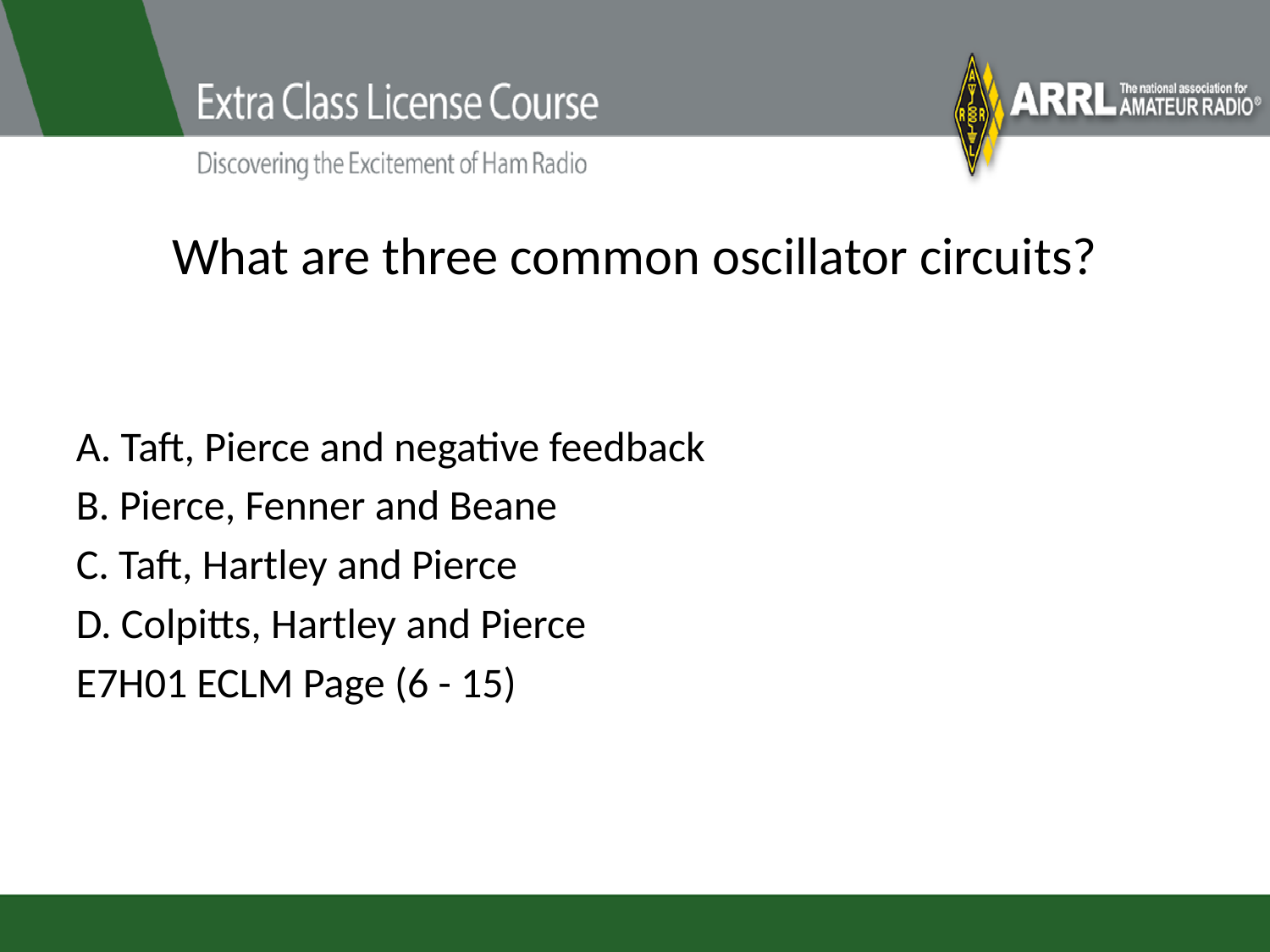

# What are three common oscillator circuits?
A. Taft, Pierce and negative feedback
B. Pierce, Fenner and Beane
C. Taft, Hartley and Pierce
D. Colpitts, Hartley and Pierce
E7H01 ECLM Page (6 - 15)